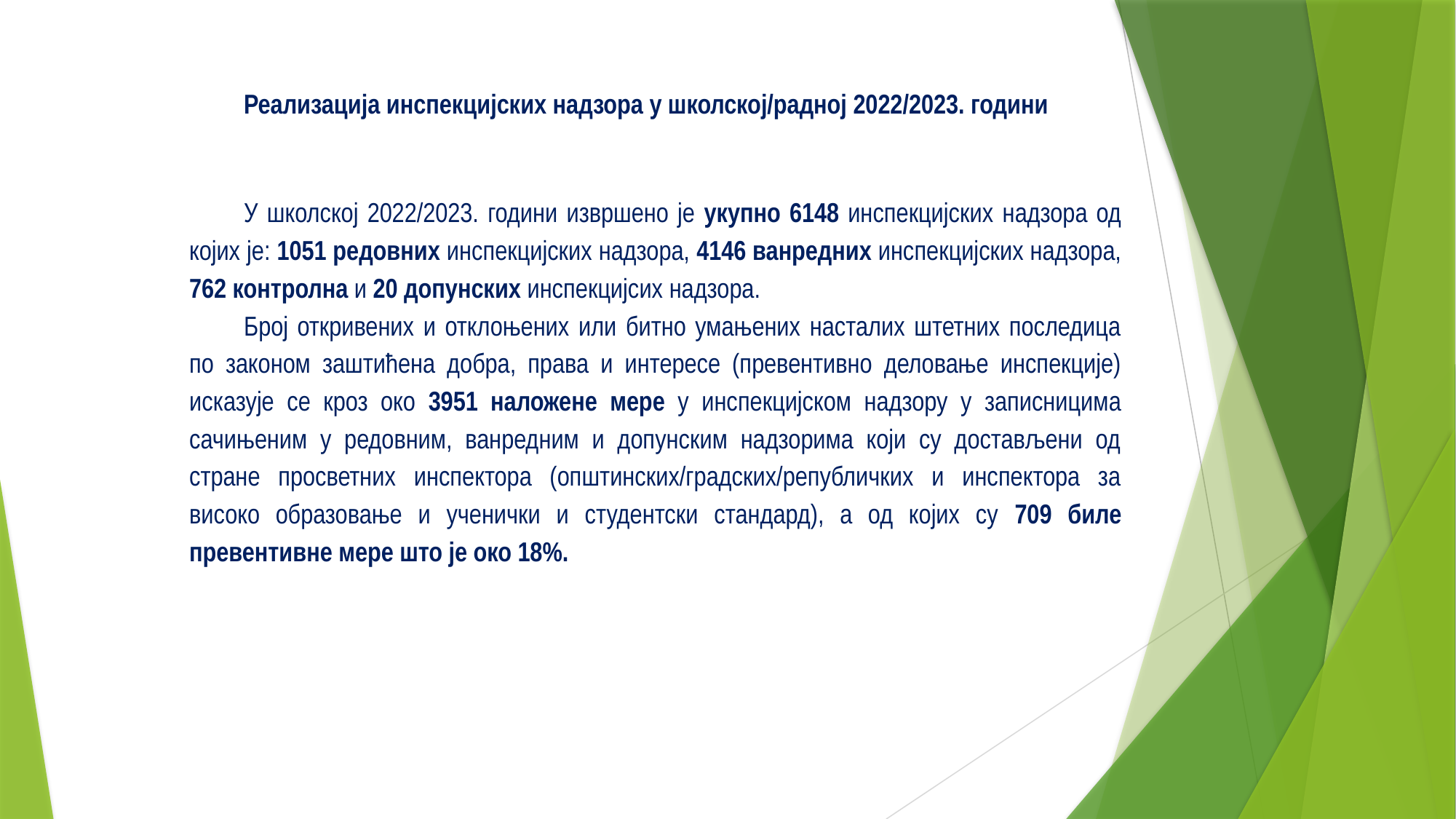

Реализација инспекцијских надзора у школској/радној 2022/2023. години

У школској 2022/2023. години извршено је укупно 6148 инспекцијских надзора од којих је: 1051 редовних инспекцијских надзора, 4146 ванредних инспекцијских надзора, 762 контролна и 20 допунских инспекцијсих надзора.
Број откривених и отклоњених или битно умањених насталих штетних последица по законом заштићена добра, права и интересе (превентивно деловање инспекције) исказује се кроз око 3951 наложене мере у инспекцијском надзору у записницима сачињеним у редовним, ванредним и допунским надзорима који су достављени од стране просветних инспектора (општинских/градских/републичких и инспектора за високо образовање и ученички и студентски стандард), а од којих су 709 биле превентивне мере што је око 18%.